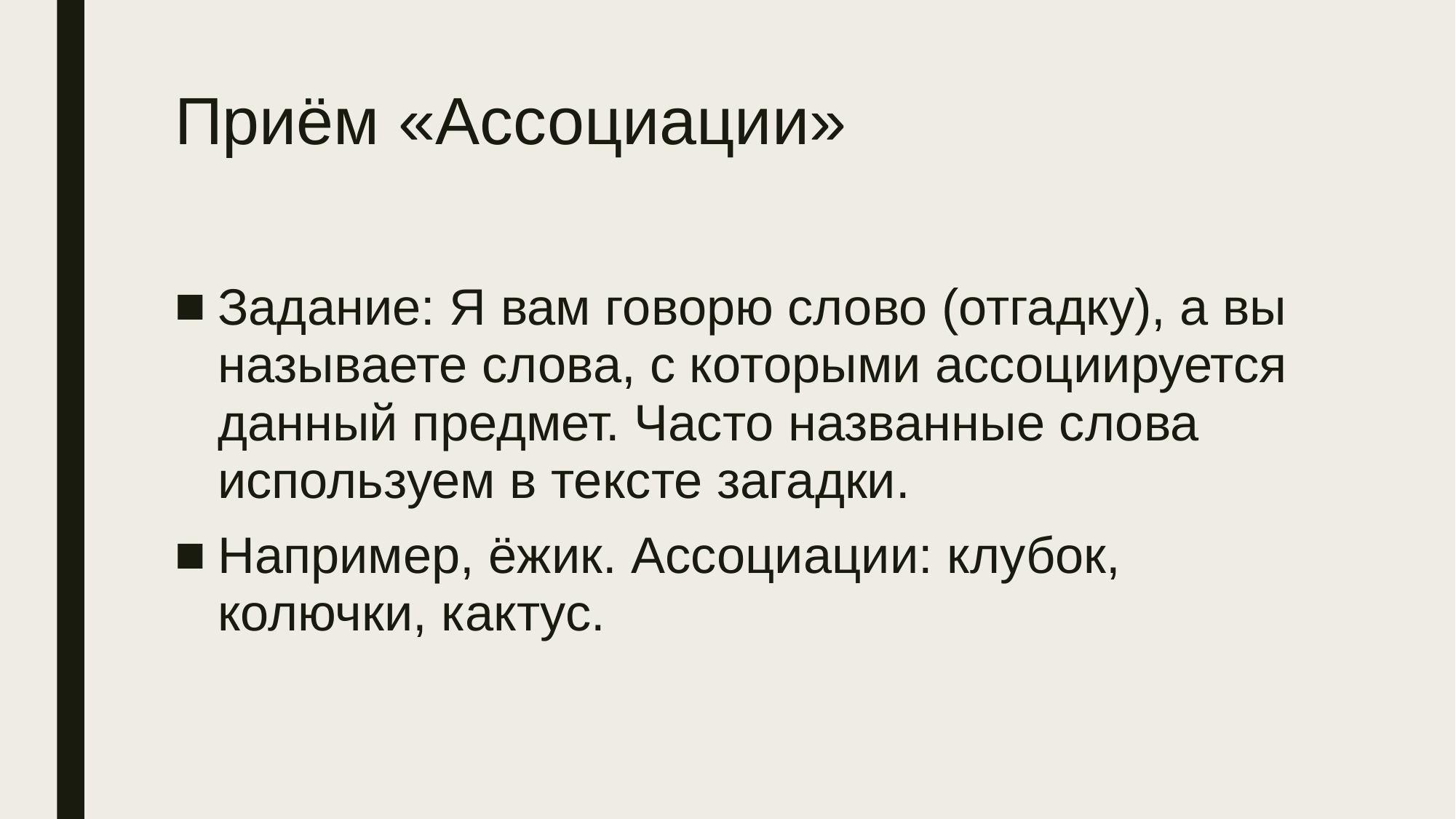

# Приём «Ассоциации»
Задание: Я вам говорю слово (отгадку), а вы называете слова, с которыми ассоциируется данный предмет. Часто названные слова используем в тексте загадки.
Например, ёжик. Ассоциации: клубок, колючки, кактус.